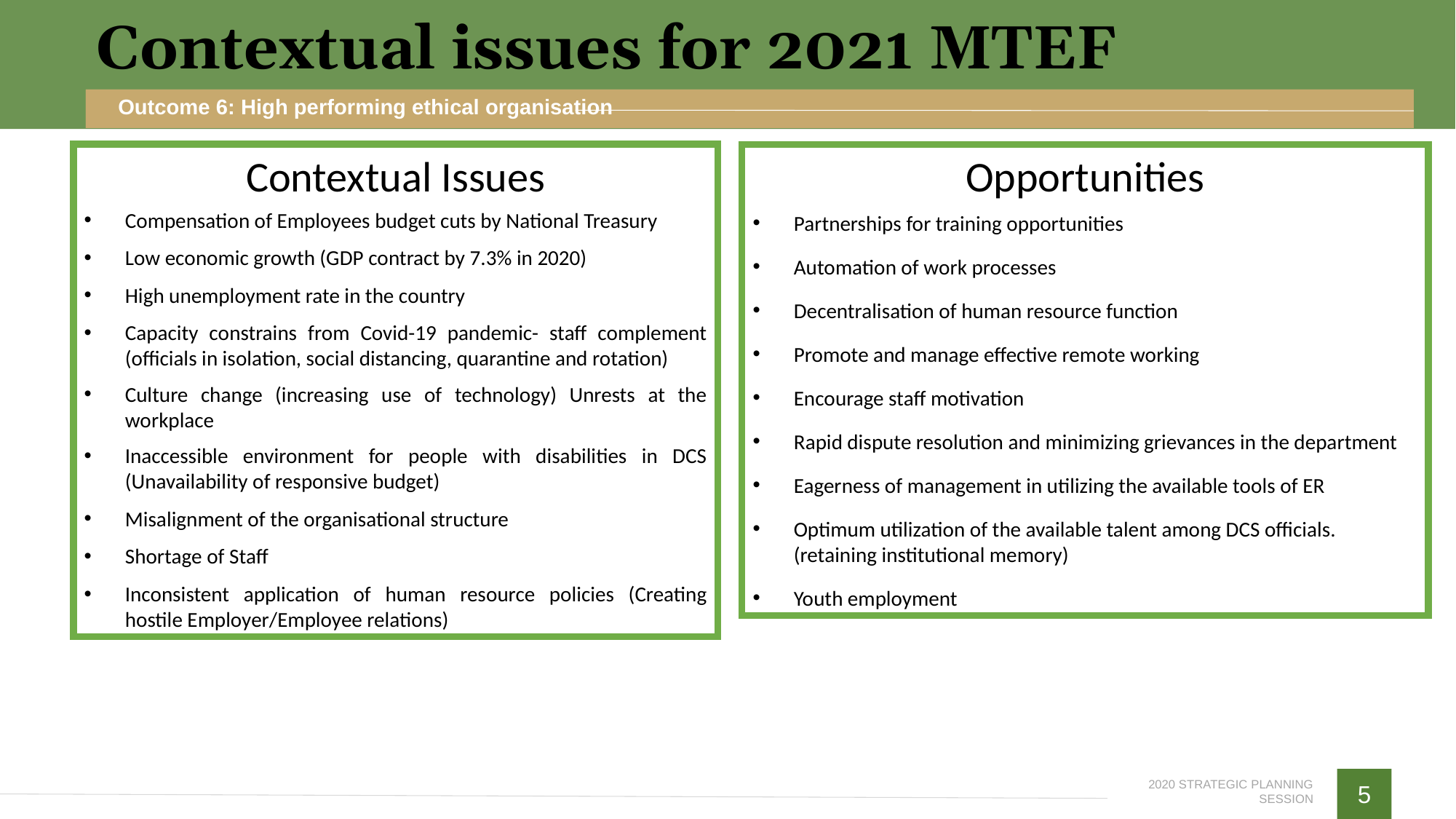

Contextual issues for 2021 MTEF

Outcome 6: High performing ethical organisation
Opportunities
Partnerships for training opportunities
Automation of work processes
Decentralisation of human resource function
Promote and manage effective remote working
Encourage staff motivation
Rapid dispute resolution and minimizing grievances in the department
Eagerness of management in utilizing the available tools of ER
Optimum utilization of the available talent among DCS officials. (retaining institutional memory)
Youth employment
Contextual Issues
Compensation of Employees budget cuts by National Treasury
Low economic growth (GDP contract by 7.3% in 2020)
High unemployment rate in the country
Capacity constrains from Covid-19 pandemic- staff complement (officials in isolation, social distancing, quarantine and rotation)
Culture change (increasing use of technology) Unrests at the workplace
Inaccessible environment for people with disabilities in DCS (Unavailability of responsive budget)
Misalignment of the organisational structure
Shortage of Staff
Inconsistent application of human resource policies (Creating hostile Employer/Employee relations)